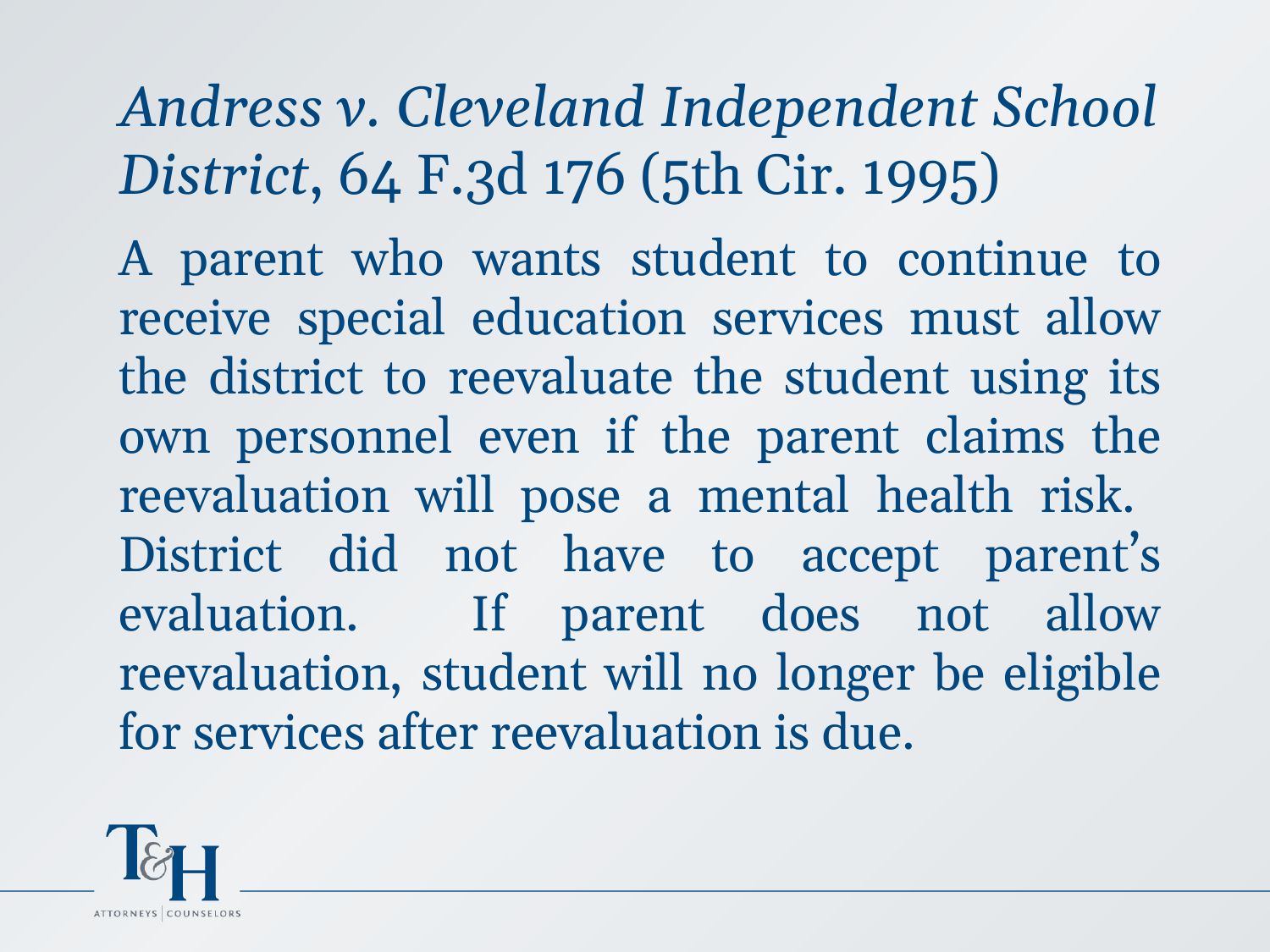

Andress v. Cleveland Independent School District, 64 F.3d 176 (5th Cir. 1995)
A parent who wants student to continue to receive special education services must allow the district to reevaluate the student using its own personnel even if the parent claims the reevaluation will pose a mental health risk.  District did not have to accept parent’s evaluation.  If parent does not allow reevaluation, student will no longer be eligible for services after reevaluation is due.